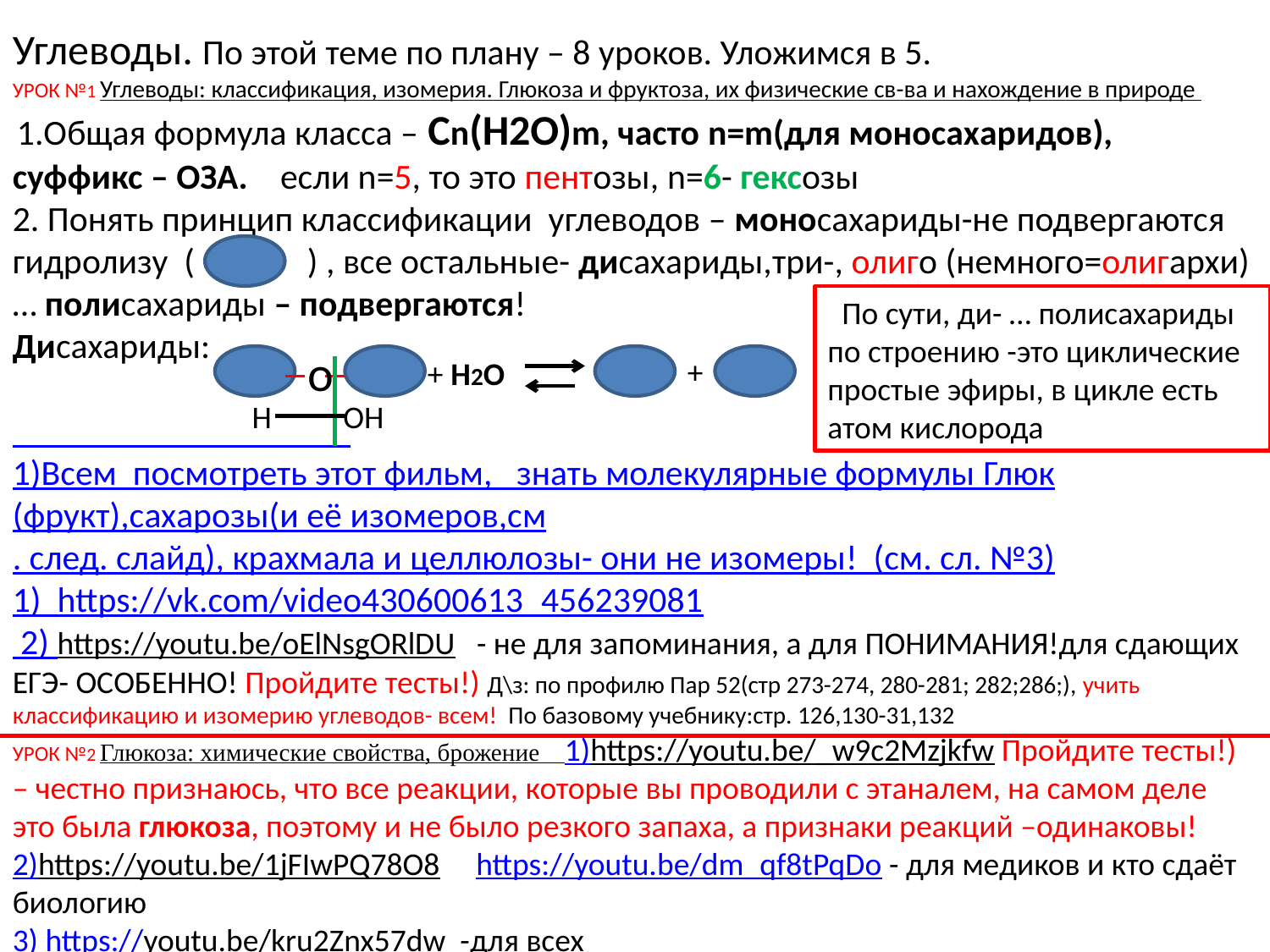

Углеводы. По этой теме по плану – 8 уроков. Уложимся в 5.
УРОК №1 Углеводы: классификация, изомерия. Глюкоза и фруктоза, их физические св-ва и нахождение в природе
 1.Общая формула класса – Сn(H2O)m, часто n=m(для моносахаридов),
суффикс – ОЗА.    если n=5, то это пентозы, n=6- гексозы
2. Понять принцип классификации  углеводов – моносахариды-не подвергаются гидролизу  (              ) , все остальные- дисахариды,три-, олиго (немного=олигархи) … полисахариды – подвергаются!
Дисахариды:

1)Всем  посмотреть этот фильм,   знать молекулярные формулы Глюк(фрукт),сахарозы(и её изомеров,см. след. слайд), крахмала и целлюлозы- они не изомеры!  (см. сл. №3)
1)  https://vk.com/video430600613_456239081
 2) https://youtu.be/oElNsgORlDU   - не для запоминания, а для ПОНИМАНИЯ!для сдающих ЕГЭ- ОСОБЕННО! Пройдите тесты!) Д\з: по профилю Пар 52(стр 273-274, 280-281; 282;286;), учить классификацию и изомерию углеводов- всем!  По базовому учебнику:стр. 126,130-31,132
УРОК №2 Глюкоза: химические свойства, брожение    1)https://youtu.be/_w9c2Mzjkfw Пройдите тесты!) – честно признаюсь, что все реакции, которые вы проводили с этаналем, на самом деле это была глюкоза, поэтому и не было резкого запаха, а признаки реакций –одинаковы!
2)https://youtu.be/1jFIwPQ78O8     https://youtu.be/dm_qf8tPqDo - для медиков и кто сдаёт биологию
3) https://youtu.be/kru2Znx57dw  -для всех

  По сути, ди- … полисахариды по строению -это циклические простые эфиры, в цикле есть атом кислорода
о

+

+ Н2О

  Н          ОН